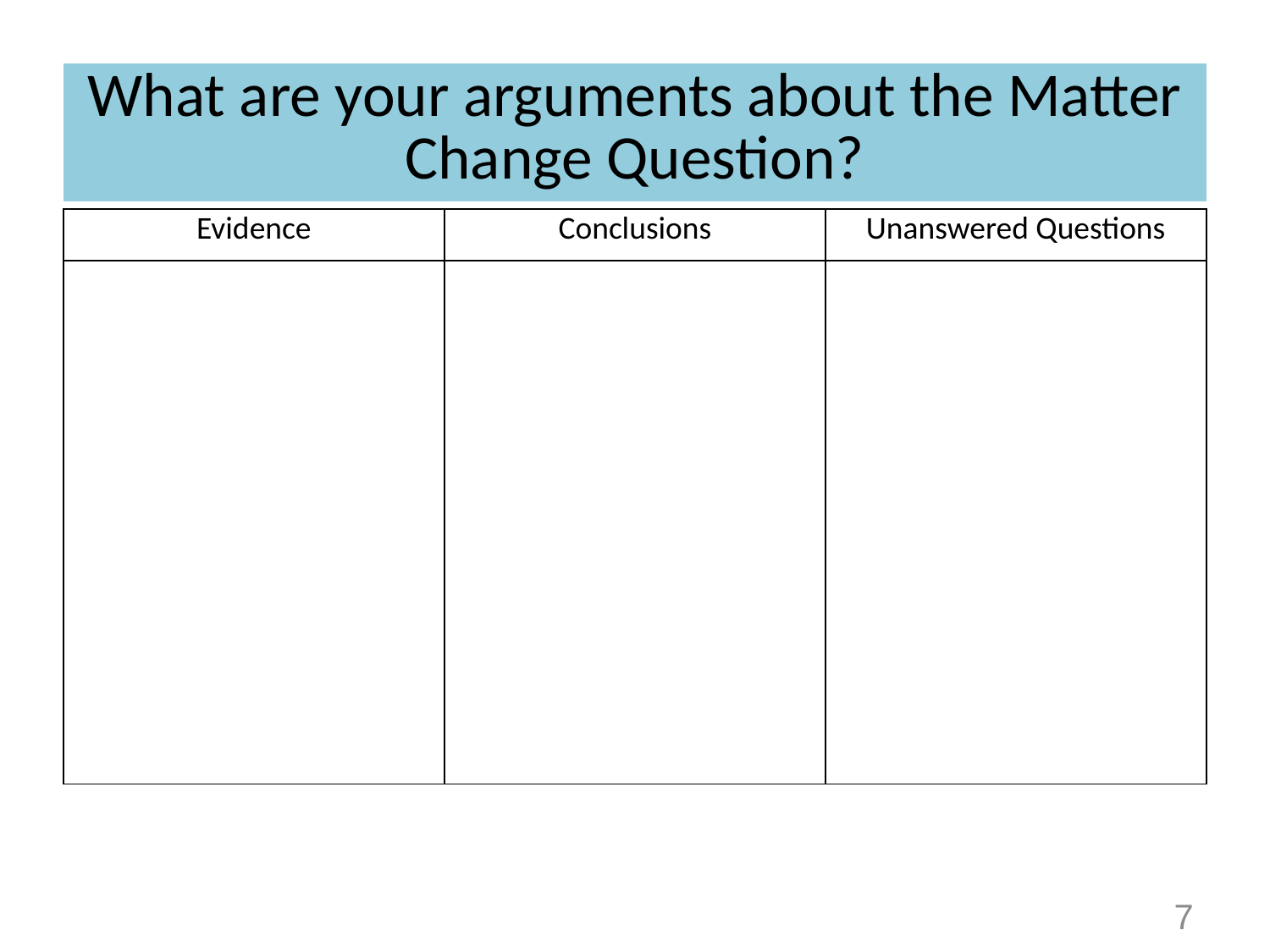

# What are your arguments about the Matter Change Question?
| Evidence | Conclusions | Unanswered Questions |
| --- | --- | --- |
|  |  |  |
7